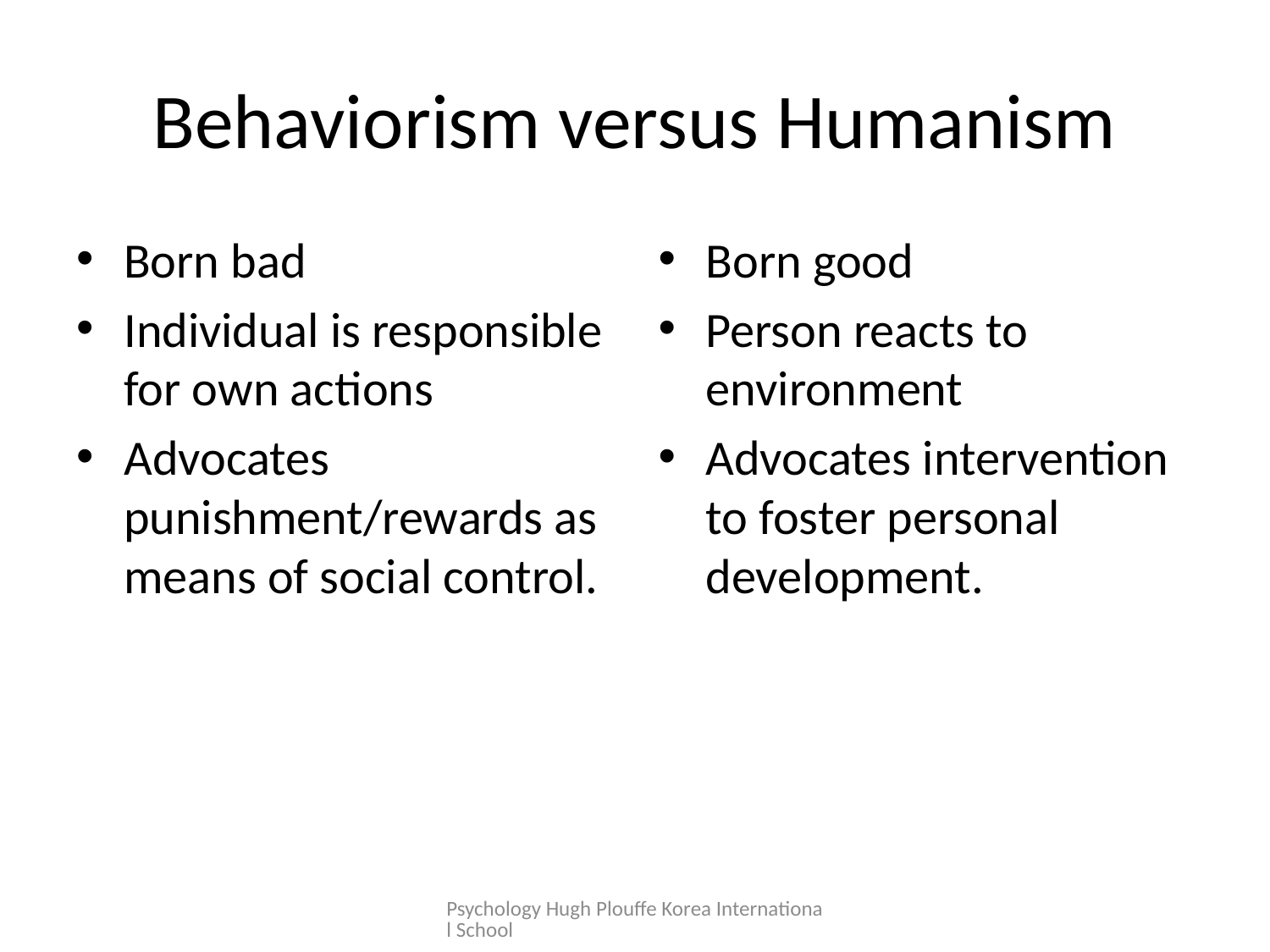

# Behaviorism versus Humanism
Born bad
Individual is responsible for own actions
Advocates punishment/rewards as means of social control.
Born good
Person reacts to environment
Advocates intervention to foster personal development.
Psychology Hugh Plouffe Korea International School